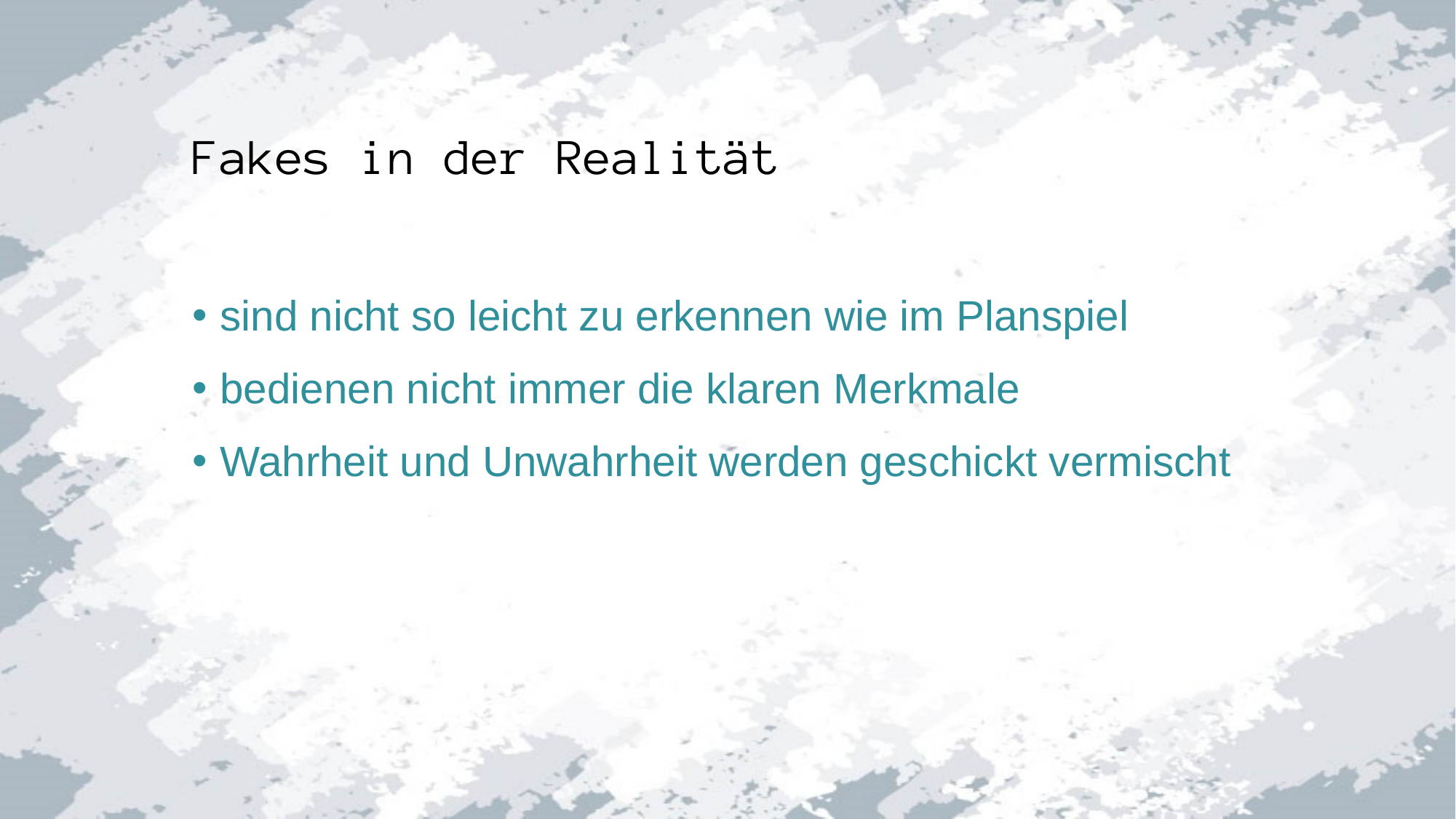

# Fakes in der Realität
sind nicht so leicht zu erkennen wie im Planspiel
bedienen nicht immer die klaren Merkmale
Wahrheit und Unwahrheit werden geschickt vermischt